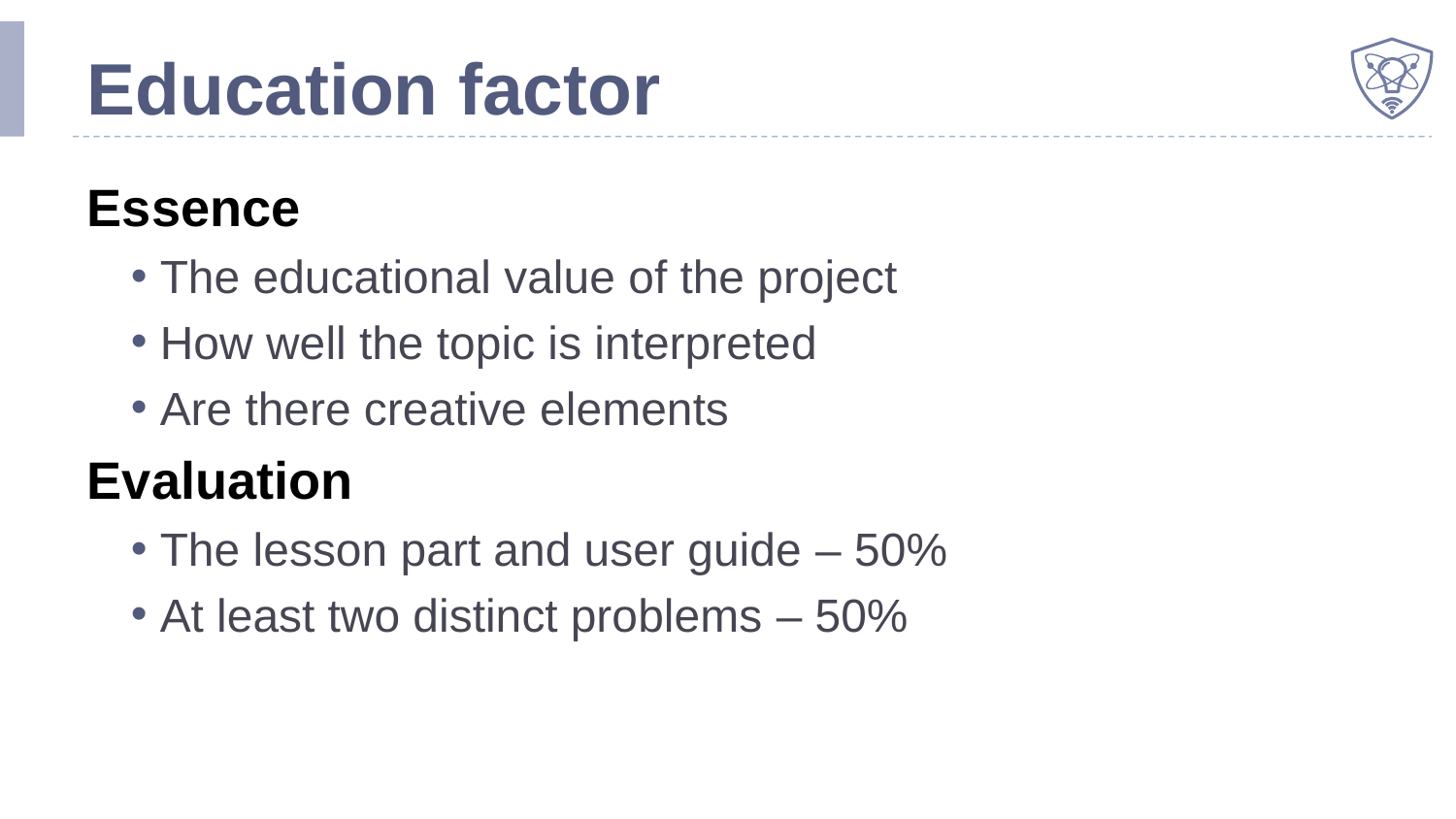

# Education factor
Essence
The educational value of the project
How well the topic is interpreted
Are there creative elements
Evaluation
The lesson part and user guide – 50%
At least two distinct problems – 50%